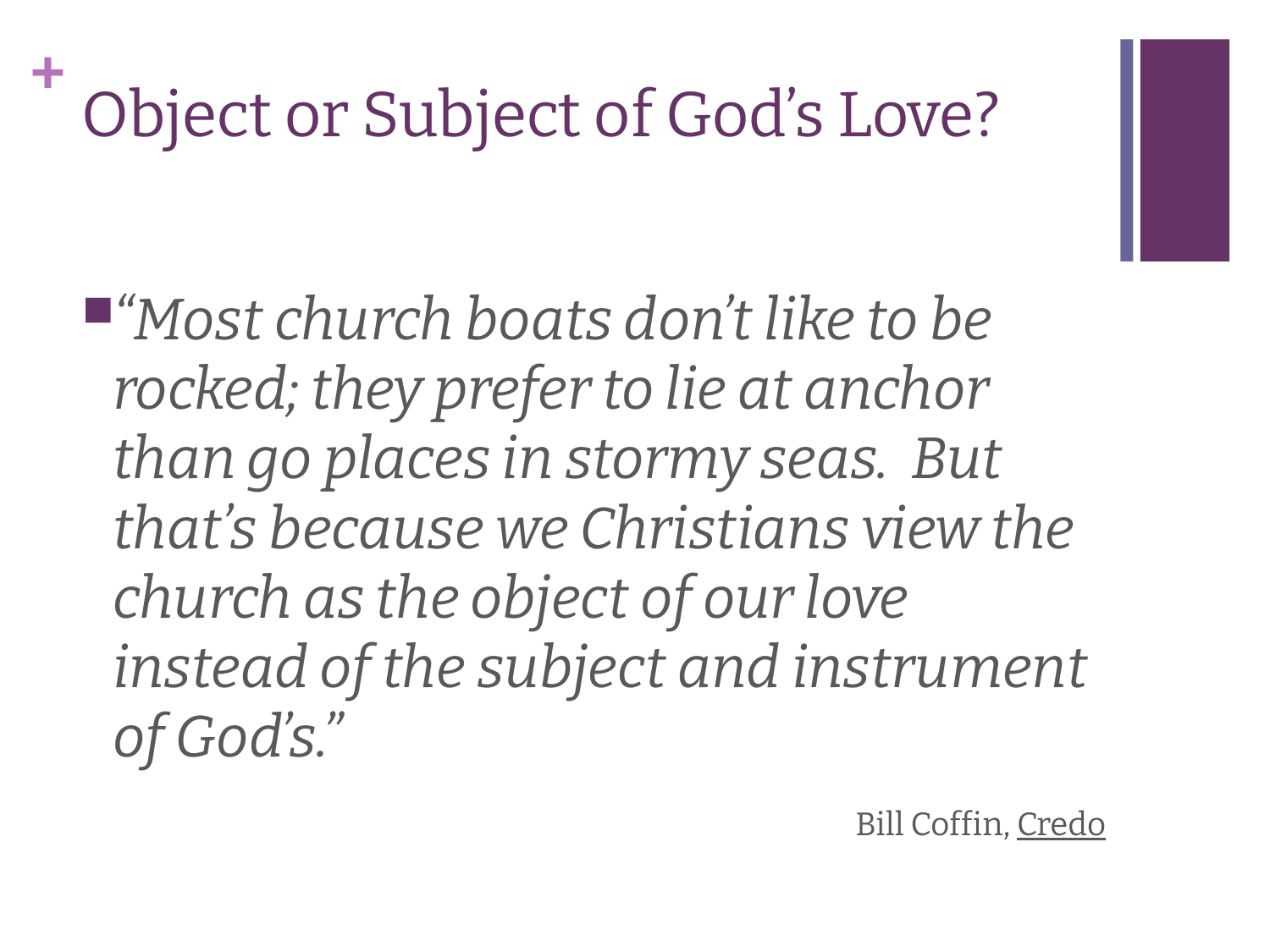

# Object or Subject of God’s Love?
“Most church boats don’t like to be rocked; they prefer to lie at anchor than go places in stormy seas.  But that’s because we Christians view the church as the object of our love instead of the subject and instrument of God’s.”
Bill Coffin, Credo